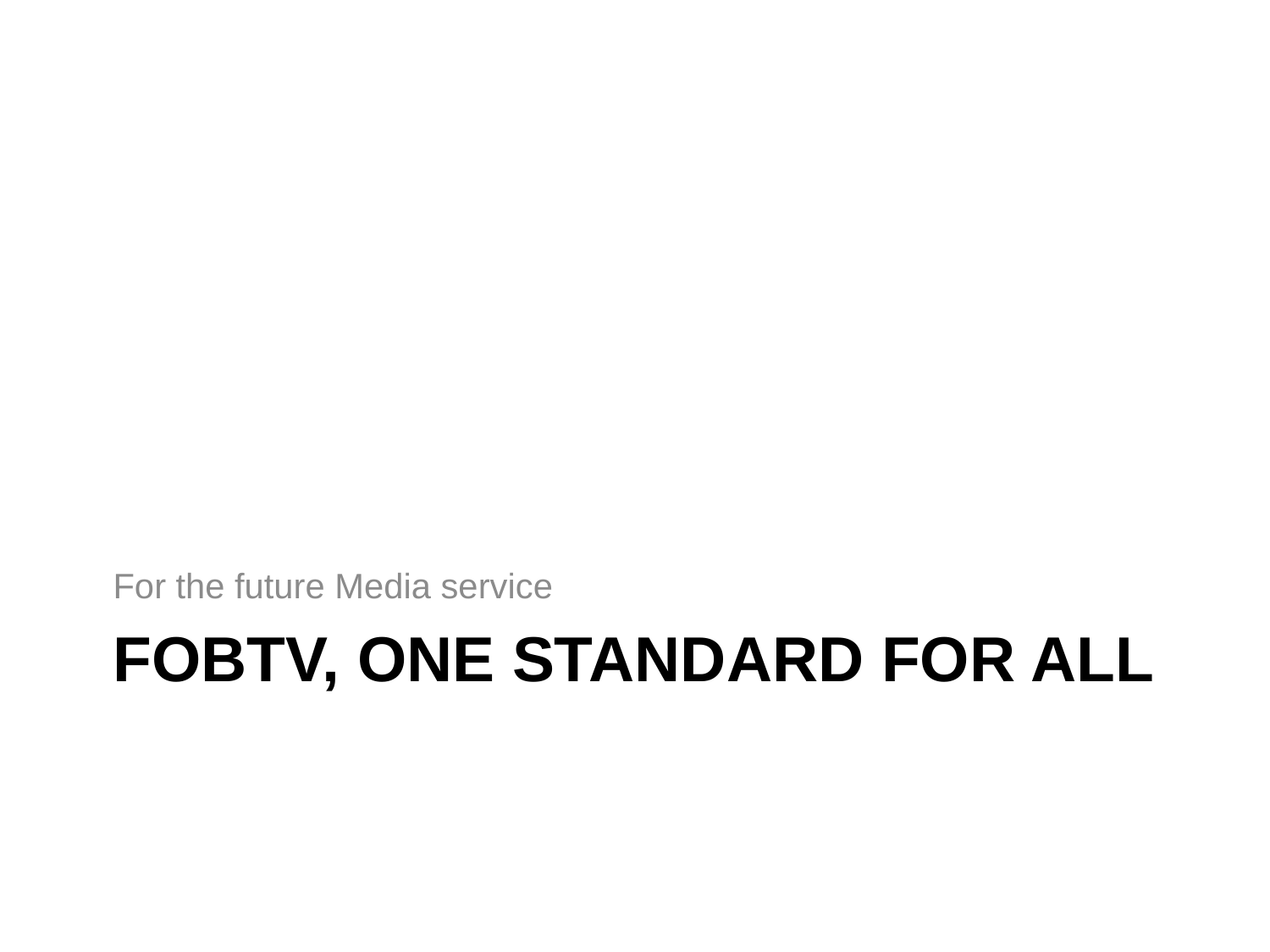

For the future Media service
# FOBTV, One standard for all